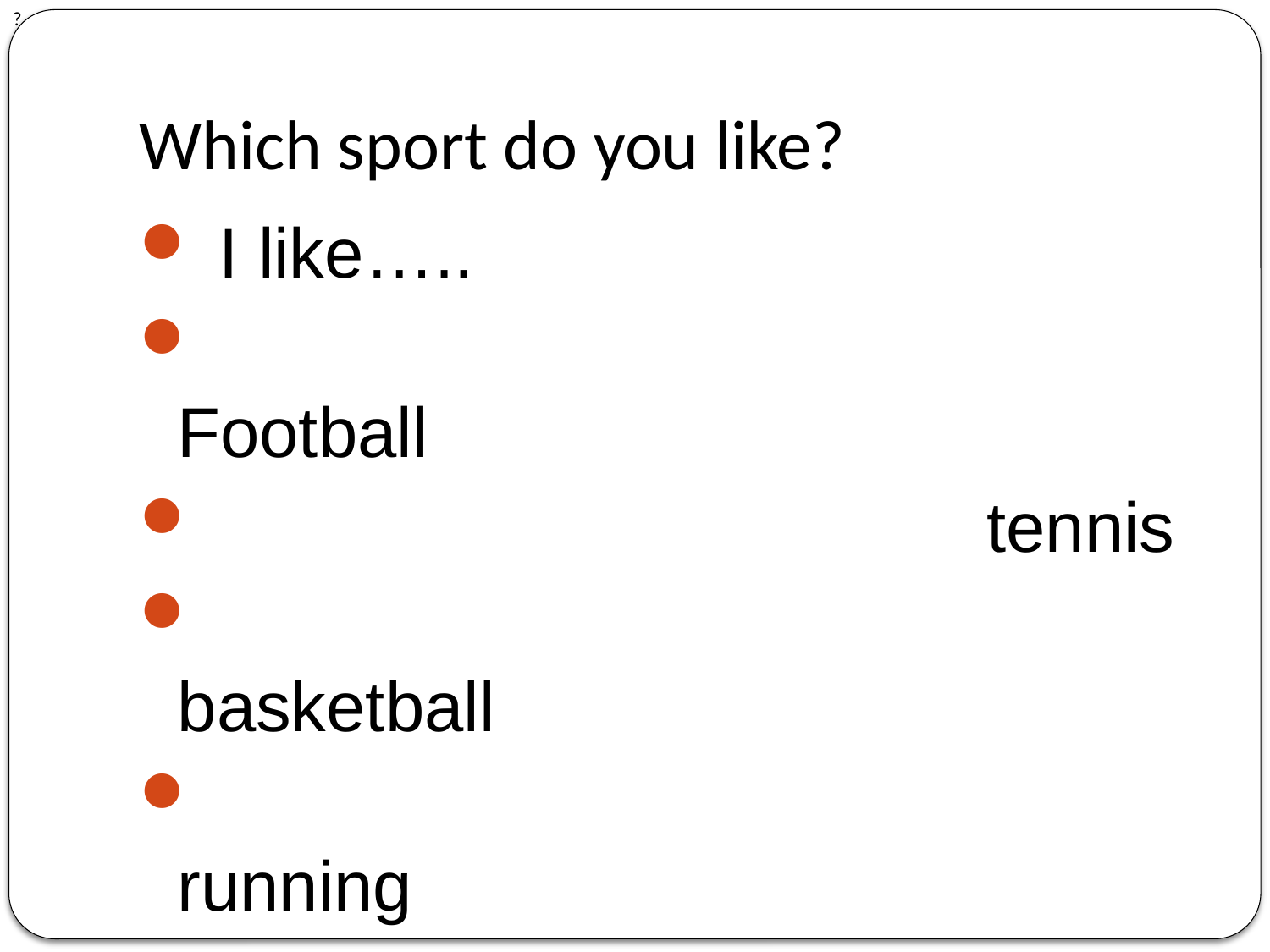

?
# Which sport do you like?
 I like…..
                                       Football
                                        tennis
                                        basketball
                                        running
                                        rugby
                                        cricket